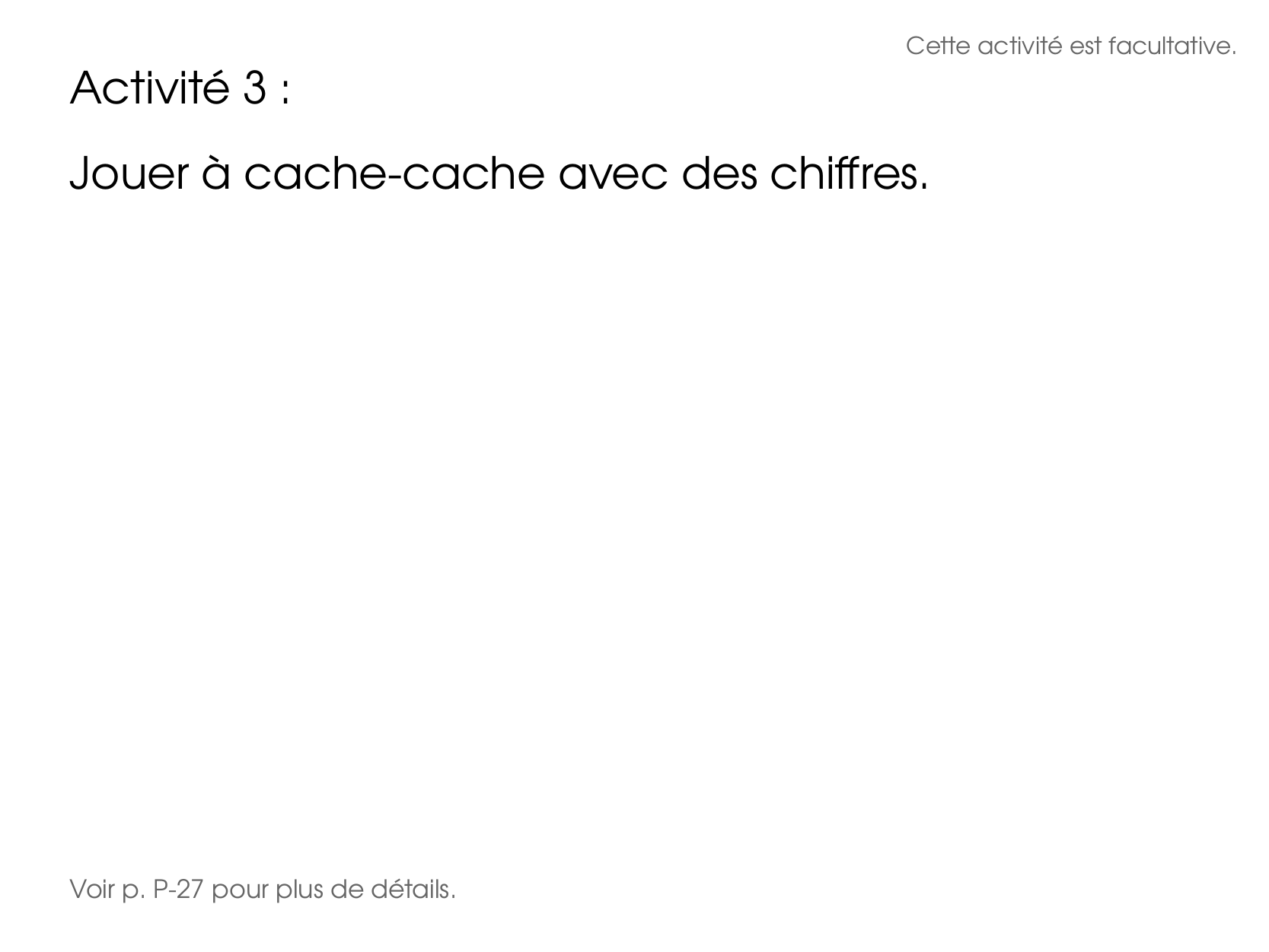

Cette activité est facultative.
Activité 3 :
Jouer à cache-cache avec des chiffres.
Voir p. P-27 pour plus de détails.